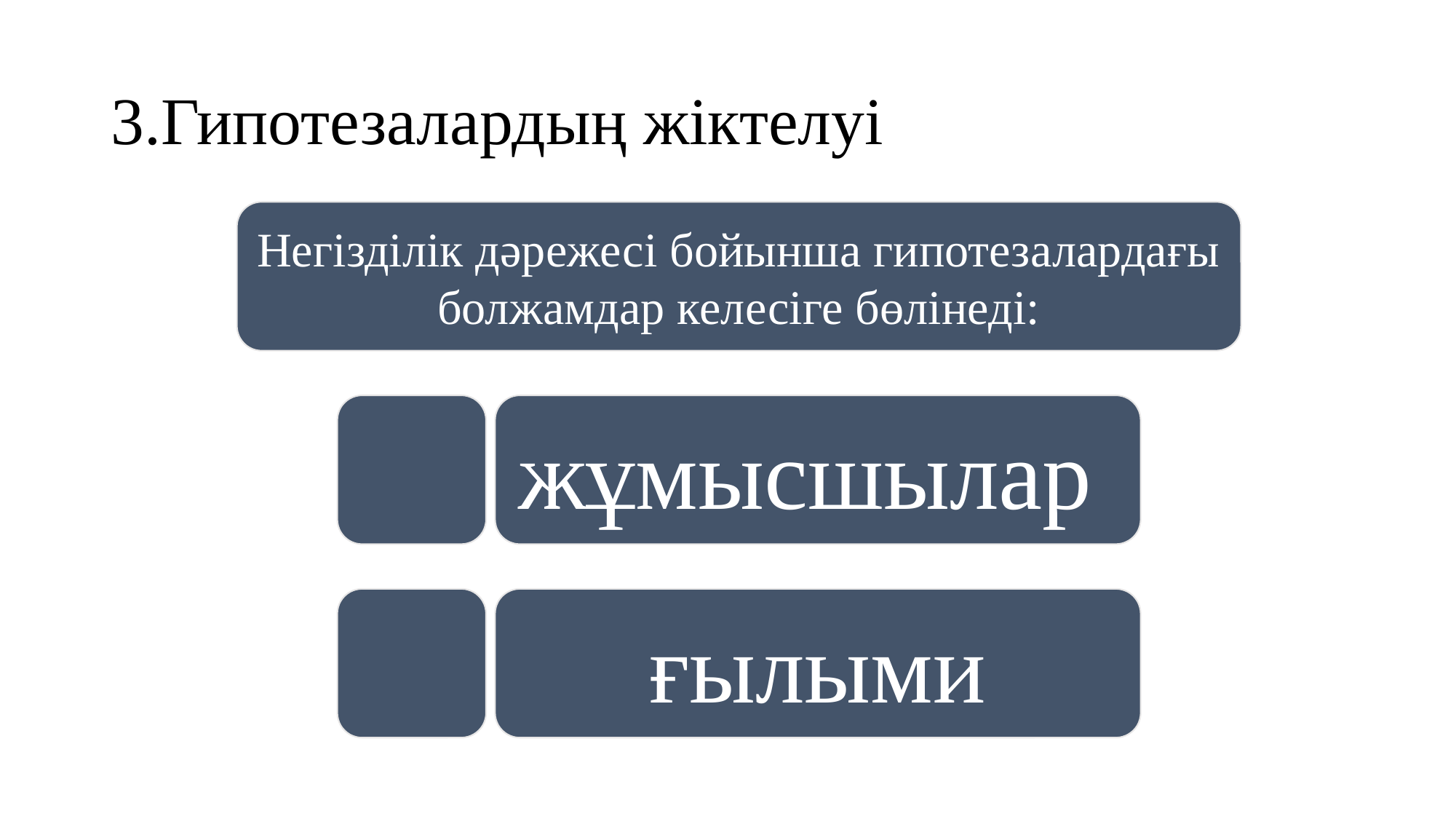

# 3.Гипотезалардың жіктелуі
Негізділік дәрежесі бойынша гипотезалардағы болжамдар келесіге бөлінеді:
жұмысшылар
ғылыми